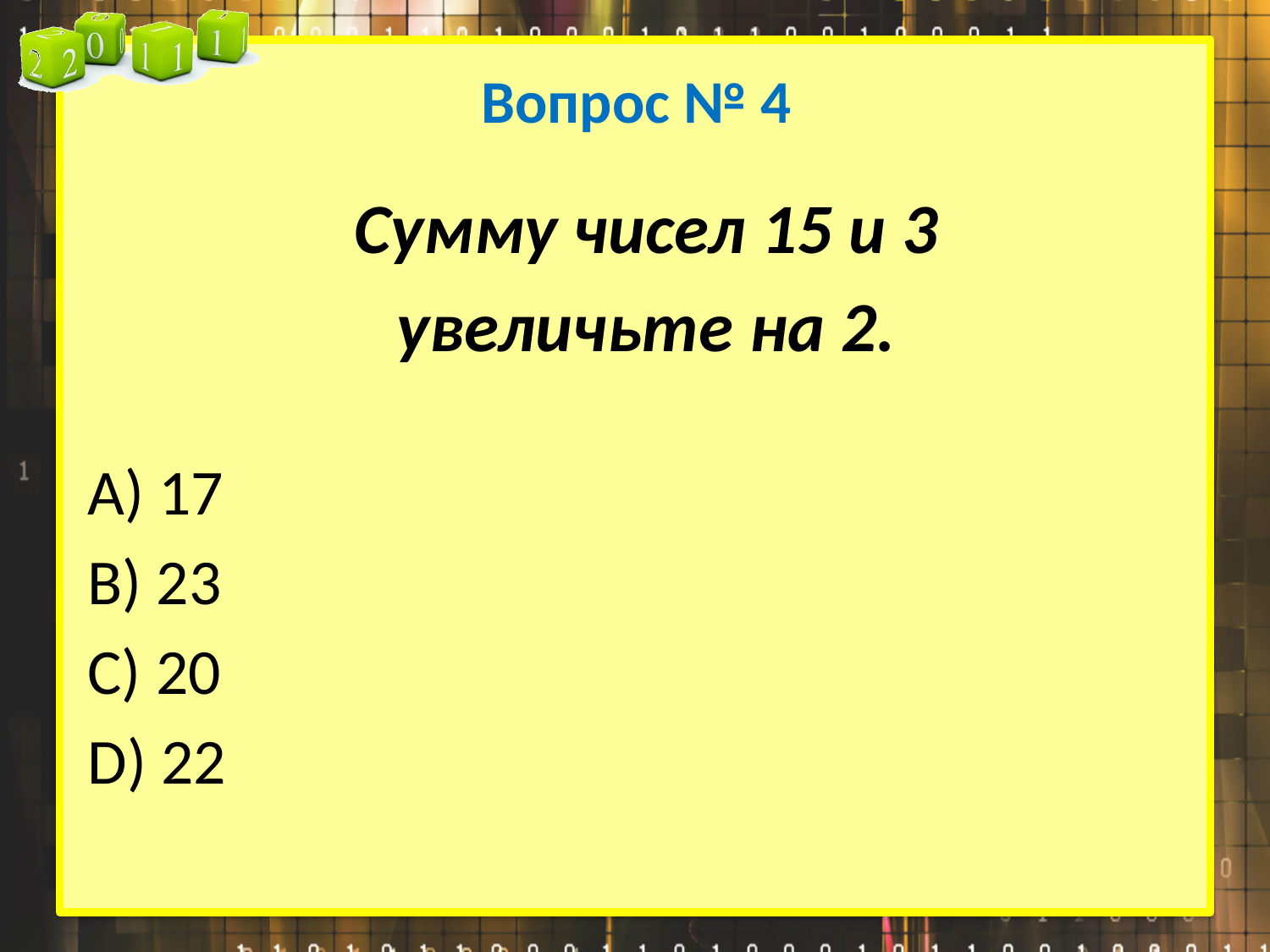

# Вопрос № 4
Сумму чисел 15 и 3
увеличьте на 2.

А) 17
В) 23
С) 20
D) 22